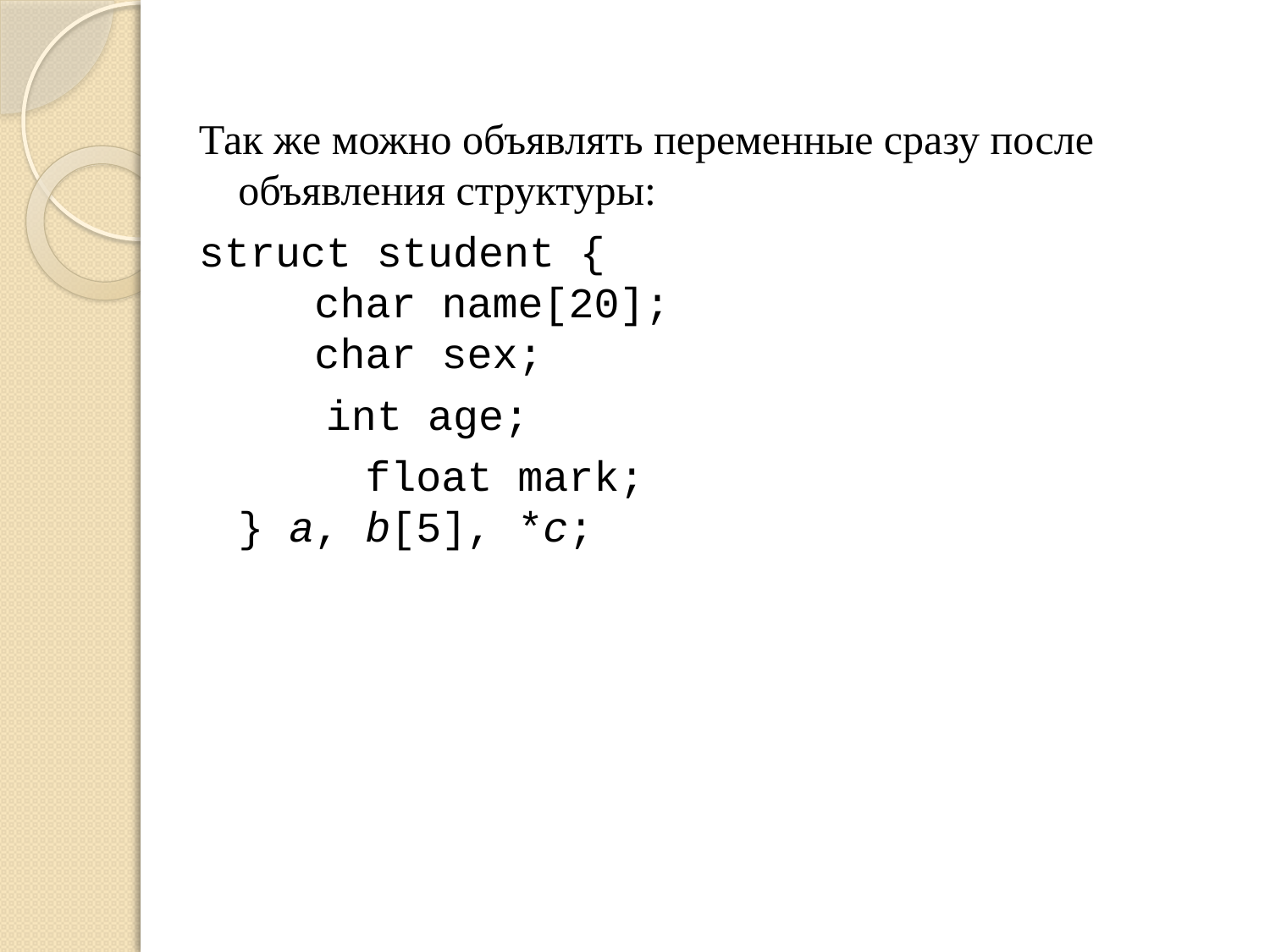

Так же можно объявлять переменные сразу после объявления структуры:
struct student {
   char name[20];
   char sex;
     int age;
   	float mark;
} a, b[5], *c;